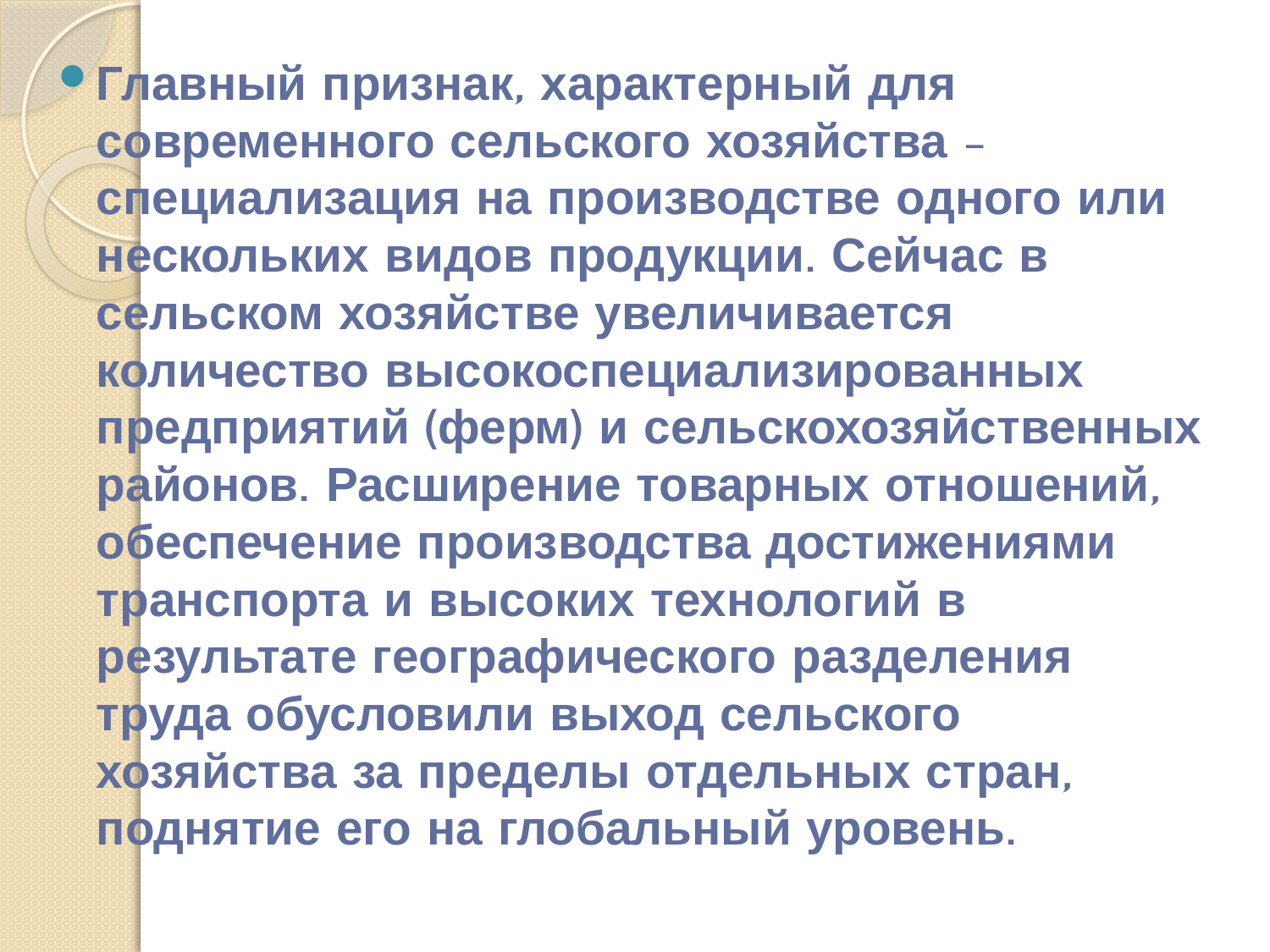

Главный признак, характерный для современного сельского хозяйства – специализация на производстве одного или нескольких видов продукции. Сейчас в сельском хозяйстве увеличивается количество высокоспециализированных предприятий (ферм) и сельскохозяйственных районов. Расширение товарных отношений, обеспечение производства достижениями транспорта и высоких технологий в результате географического разделения труда обусловили выход сельского хозяйства за пределы отдельных стран, поднятие его на глобальный уровень.